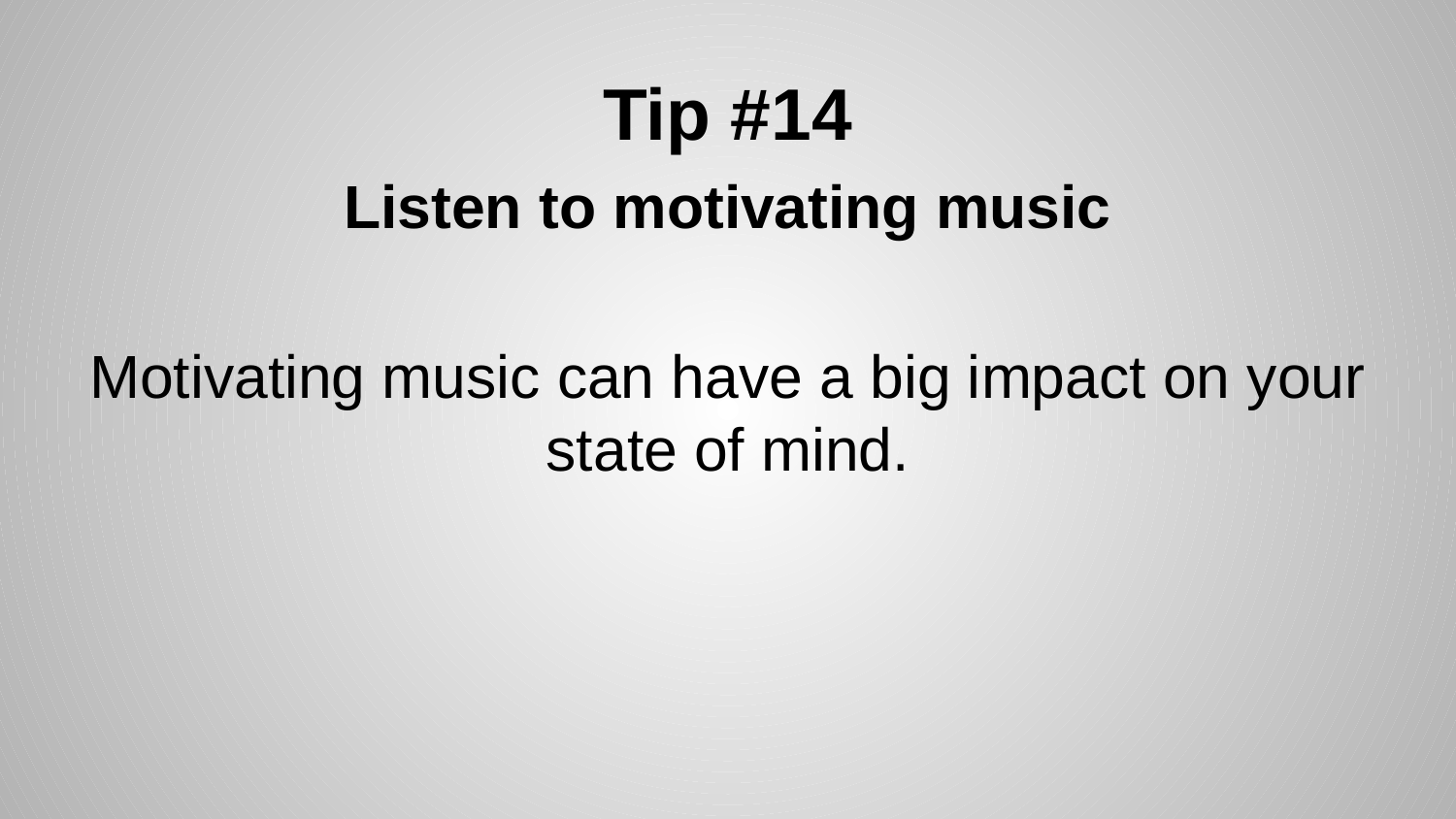

# Tip #14

Listen to motivating music

Motivating music can have a big impact on your state of mind.